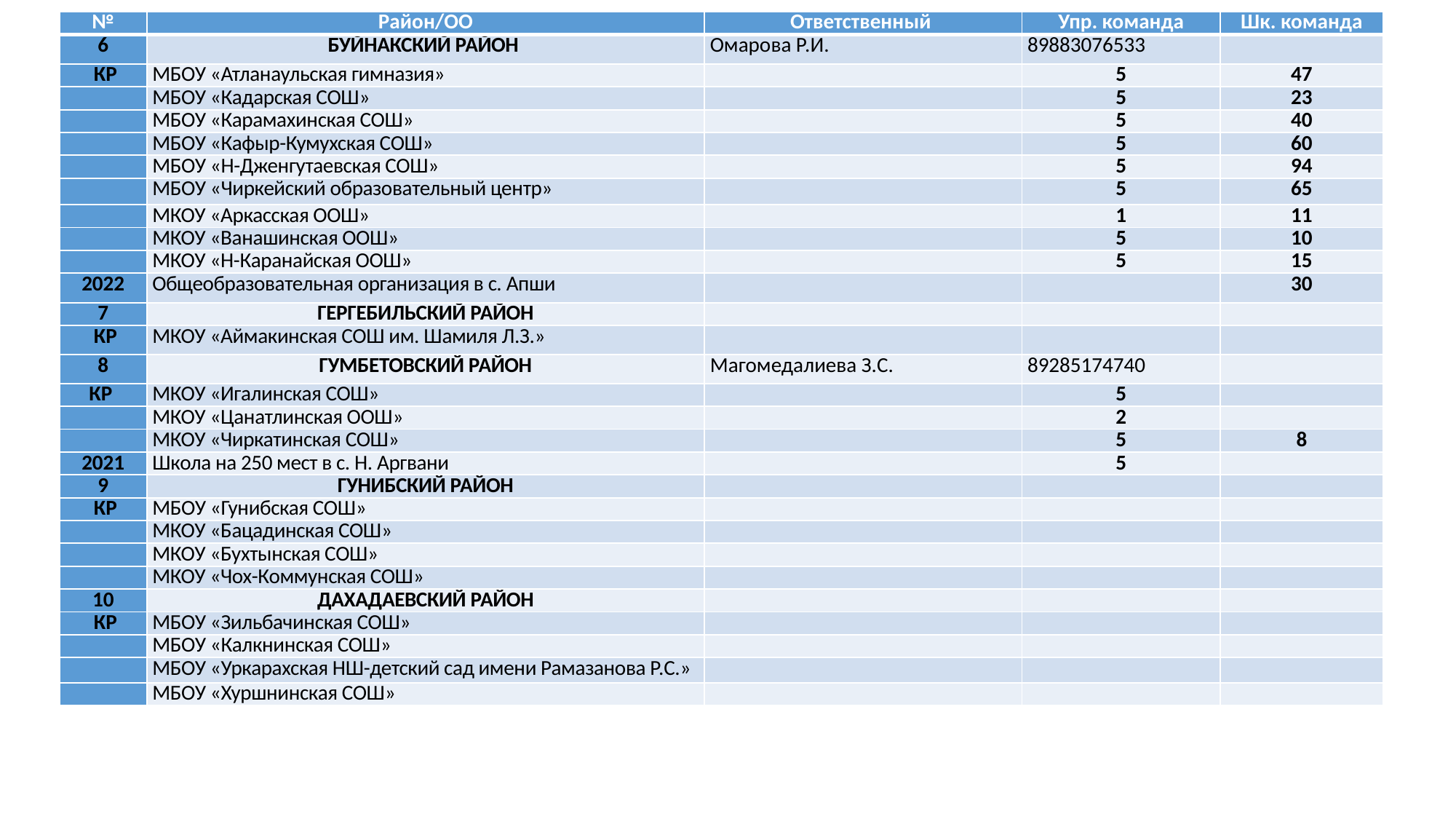

| № | Район/ОО | Ответственный | Упр. команда | Шк. команда |
| --- | --- | --- | --- | --- |
| 6 | БУЙНАКСКИЙ РАЙОН | Омарова Р.И. | 89883076533 |  |
| КР | МБОУ «Атланаульская гимназия» |  | 5 | 47 |
|  | МБОУ «Кадарская СОШ» |  | 5 | 23 |
|  | МБОУ «Карамахинская СОШ» |  | 5 | 40 |
|  | МБОУ «Кафыр-Кумухская СОШ» |  | 5 | 60 |
|  | МБОУ «Н-Дженгутаевская СОШ» |  | 5 | 94 |
|  | МБОУ «Чиркейский образовательный центр» |  | 5 | 65 |
|  | МКОУ «Аркасская ООШ» |  | 1 | 11 |
|  | МКОУ «Ванашинская ООШ» |  | 5 | 10 |
|  | МКОУ «Н-Каранайская ООШ» |  | 5 | 15 |
| 2022 | Общеобразовательная организация в с. Апши |  |  | 30 |
| 7 | ГЕРГЕБИЛЬСКИЙ РАЙОН |  |  |  |
| КР | МКОУ «Аймакинская СОШ им. Шамиля Л.З.» |  |  |  |
| 8 | ГУМБЕТОВСКИЙ РАЙОН | Магомедалиева З.С. | 89285174740 |  |
| КР | МКОУ «Игалинская СОШ» |  | 5 |  |
|  | МКОУ «Цанатлинская ООШ» |  | 2 |  |
|  | МКОУ «Чиркатинская СОШ» |  | 5 | 8 |
| 2021 | Школа на 250 мест в с. Н. Аргвани |  | 5 |  |
| 9 | ГУНИБСКИЙ РАЙОН |  |  |  |
| КР | МБОУ «Гунибская СОШ» |  |  |  |
|  | МКОУ «Бацадинская СОШ» |  |  |  |
|  | МКОУ «Бухтынская СОШ» |  |  |  |
|  | МКОУ «Чох-Коммунская СОШ» |  |  |  |
| 10 | ДАХАДАЕВСКИЙ РАЙОН |  |  |  |
| КР | МБОУ «Зильбачинская СОШ» |  |  |  |
|  | МБОУ «Калкнинская СОШ» |  |  |  |
|  | МБОУ «Уркарахская НШ-детский сад имени Рамазанова Р.С.» |  |  |  |
|  | МБОУ «Хуршнинская СОШ» |  |  |  |